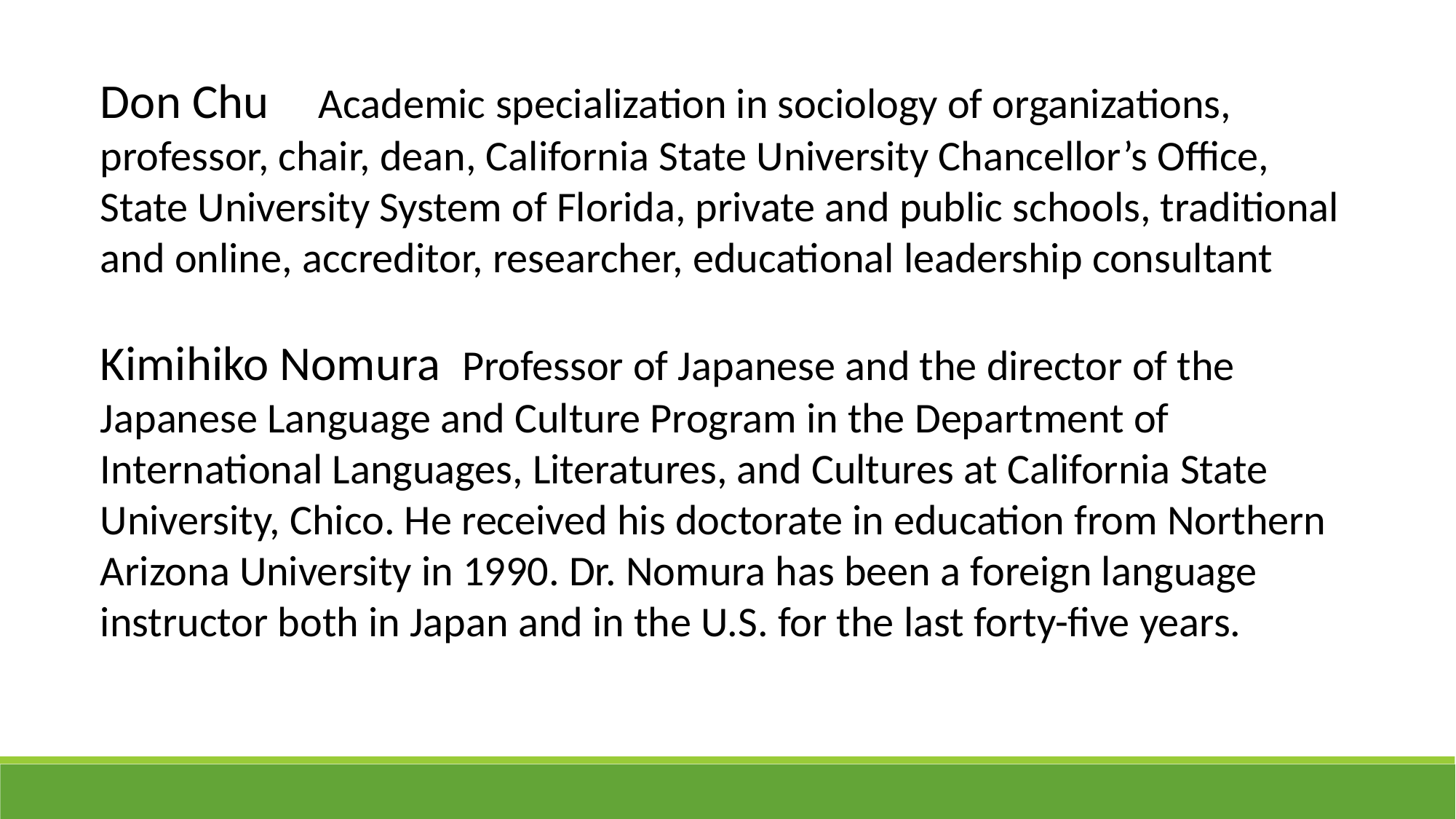

Don Chu	Academic specialization in sociology of organizations, professor, chair, dean, California State University Chancellor’s Office, State University System of Florida, private and public schools, traditional and online, accreditor, researcher, educational leadership consultant

Kimihiko Nomura  Professor of Japanese and the director of the Japanese Language and Culture Program in the Department of International Languages, Literatures, and Cultures at California State University, Chico. He received his doctorate in education from Northern Arizona University in 1990. Dr. Nomura has been a foreign language instructor both in Japan and in the U.S. for the last forty-five years.